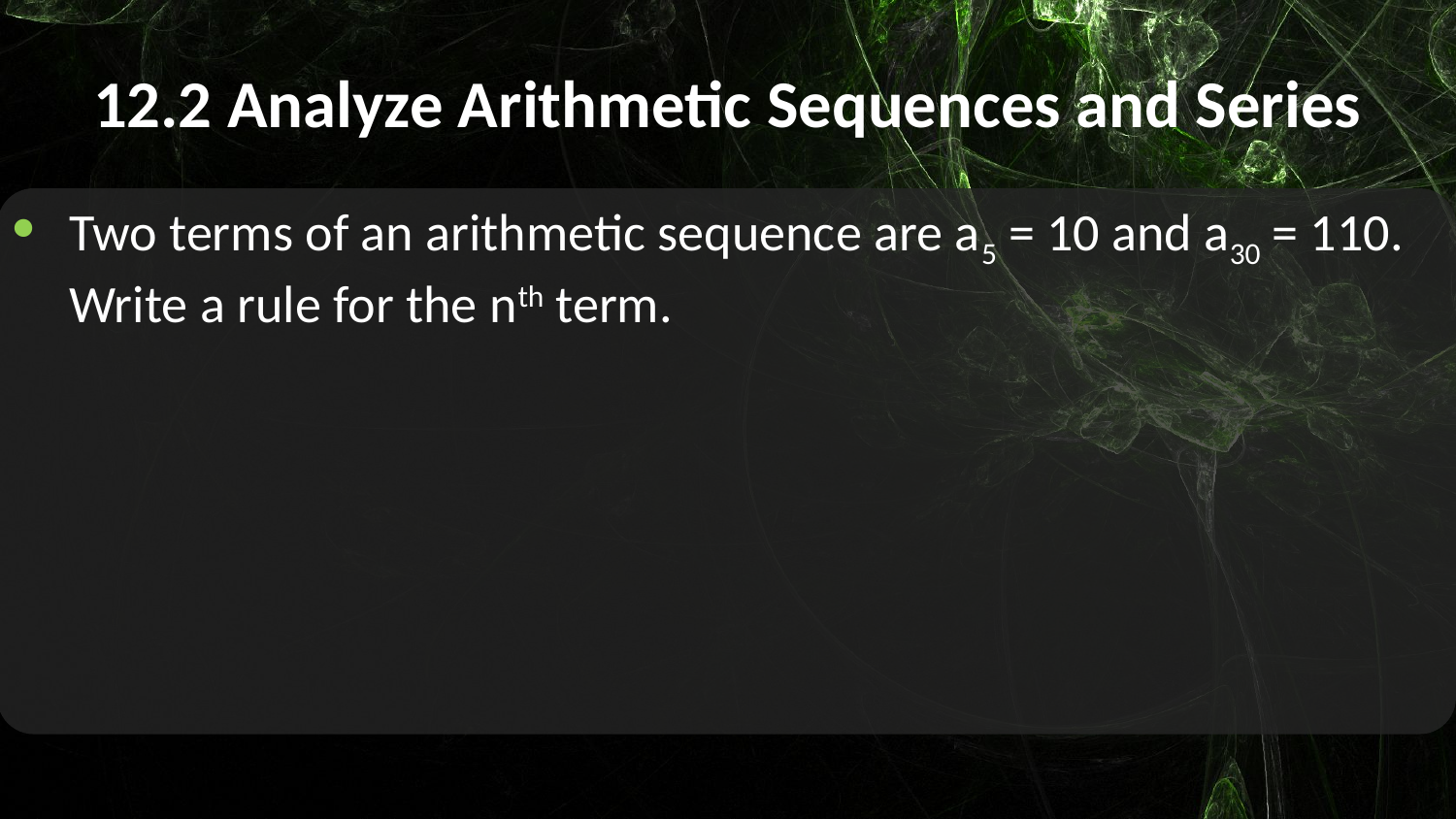

# 12.2 Analyze Arithmetic Sequences and Series
Two terms of an arithmetic sequence are a5 = 10 and a30 = 110.  Write a rule for the nth term.